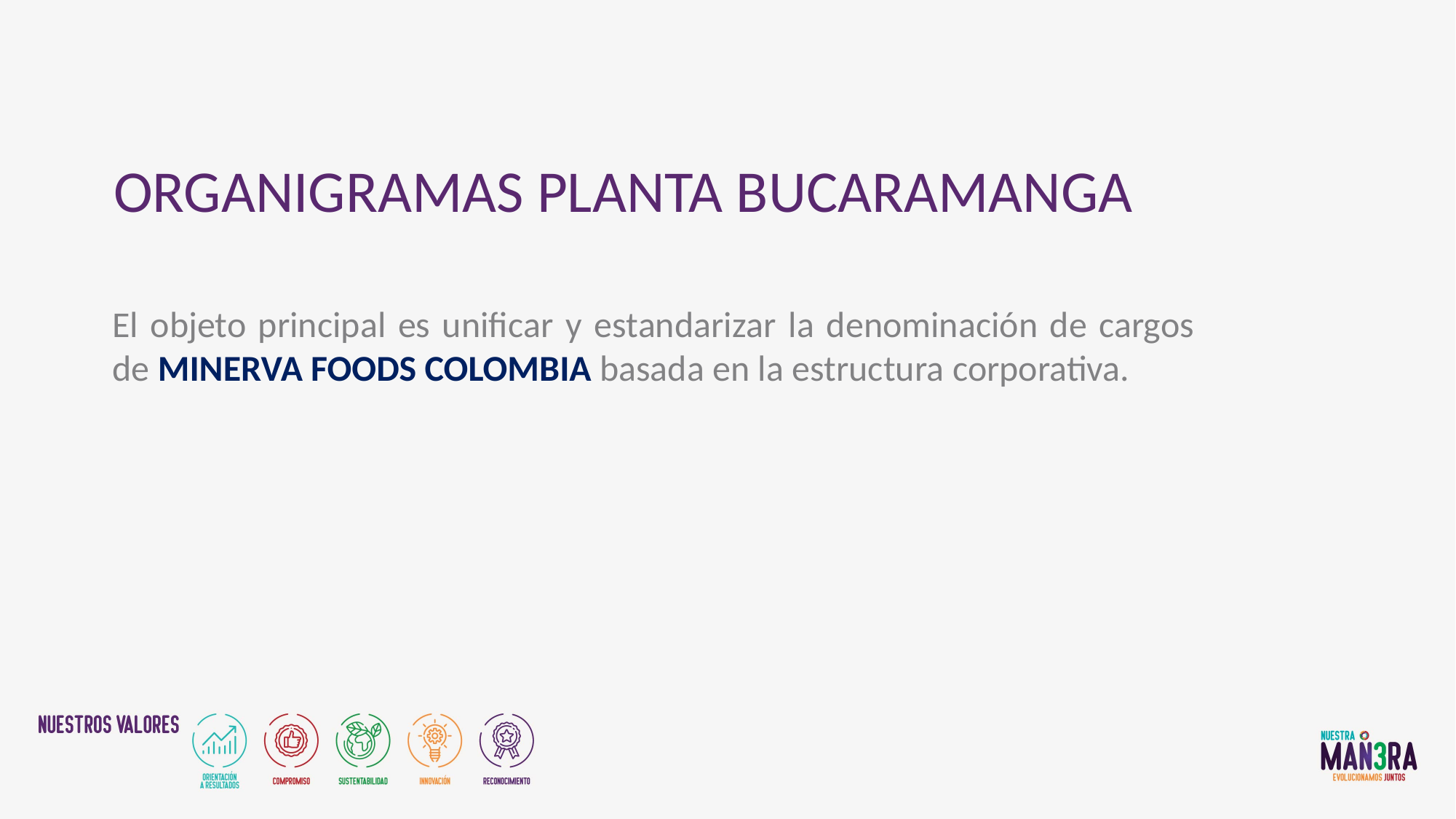

ORGANIGRAMAS PLANTA BUCARAMANGA
El objeto principal es unificar y estandarizar la denominación de cargos de MINERVA FOODS COLOMBIA basada en la estructura corporativa.